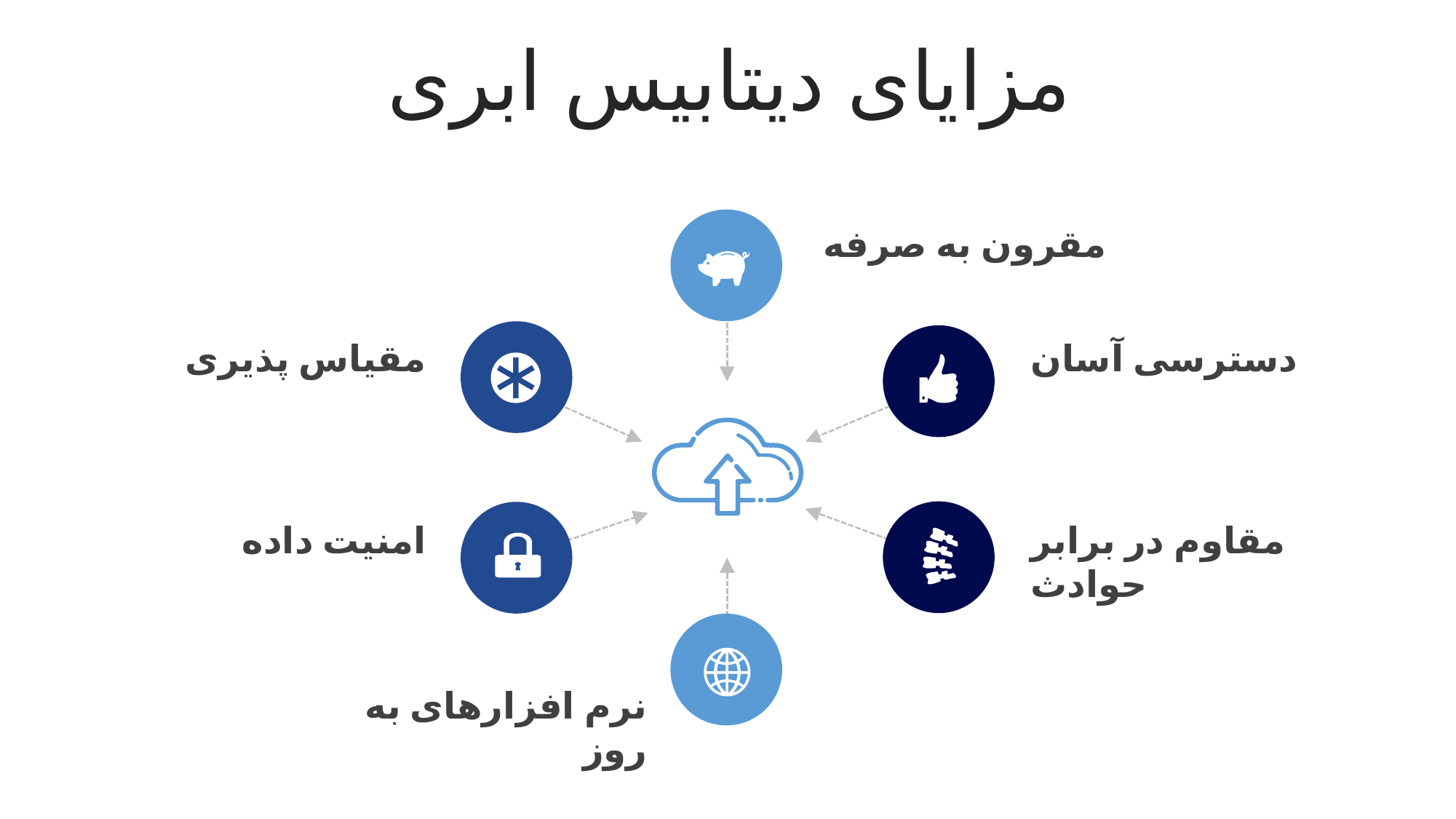

مزایای دیتابیس ابری

مقرون به صرفه

مقیاس پذیری

دسترسی آسان

مقاوم در برابر حوادث

امنیت داده

نرم افزارهای به روز